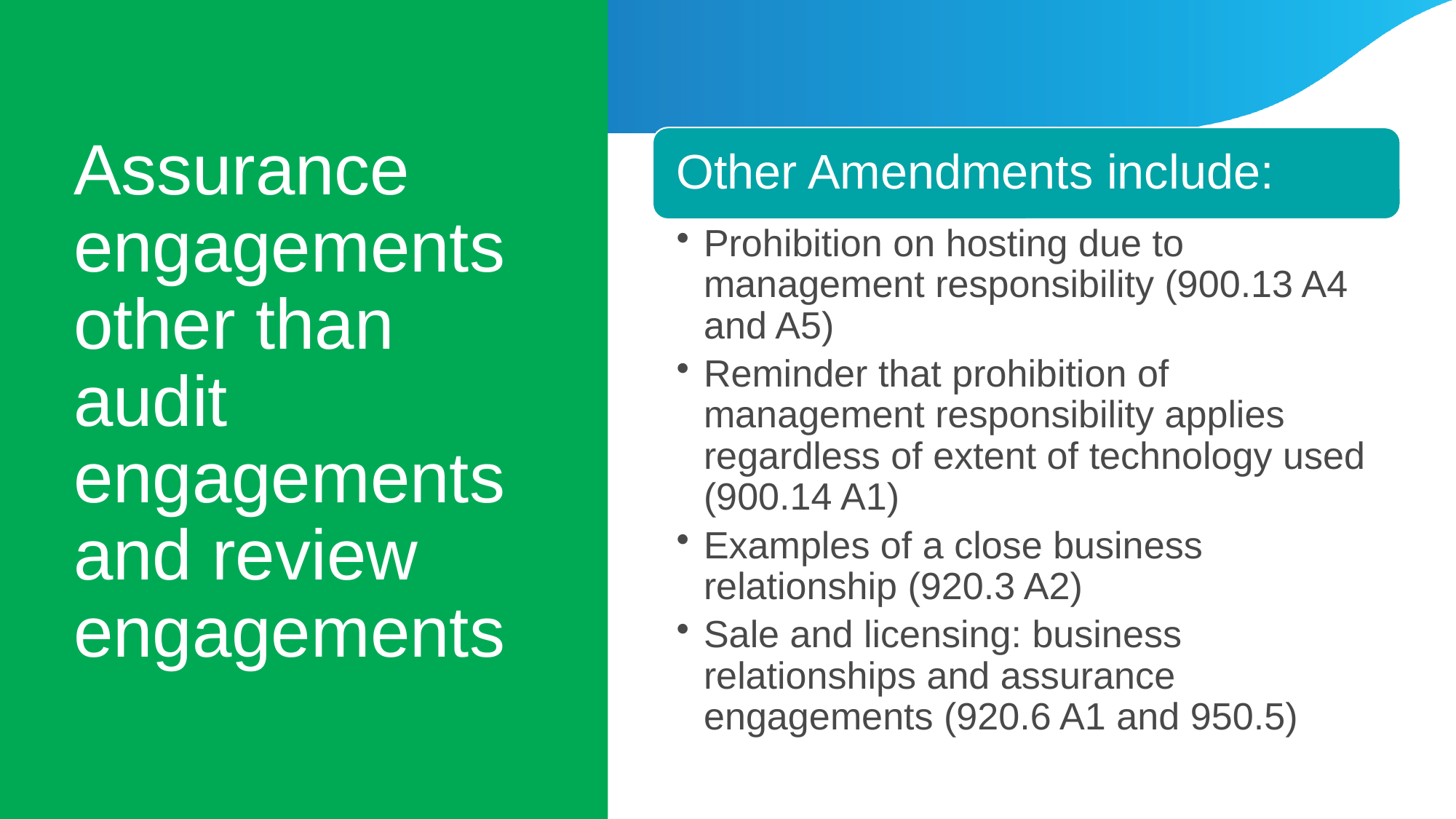

# Assurance engagements other than audit engagements and review engagements
Other Amendments include:
Prohibition on hosting due to management responsibility (900.13 A4 and A5)
Reminder that prohibition of management responsibility applies regardless of extent of technology used (900.14 A1)
Examples of a close business relationship (920.3 A2)
Sale and licensing: business relationships and assurance engagements (920.6 A1 and 950.5)